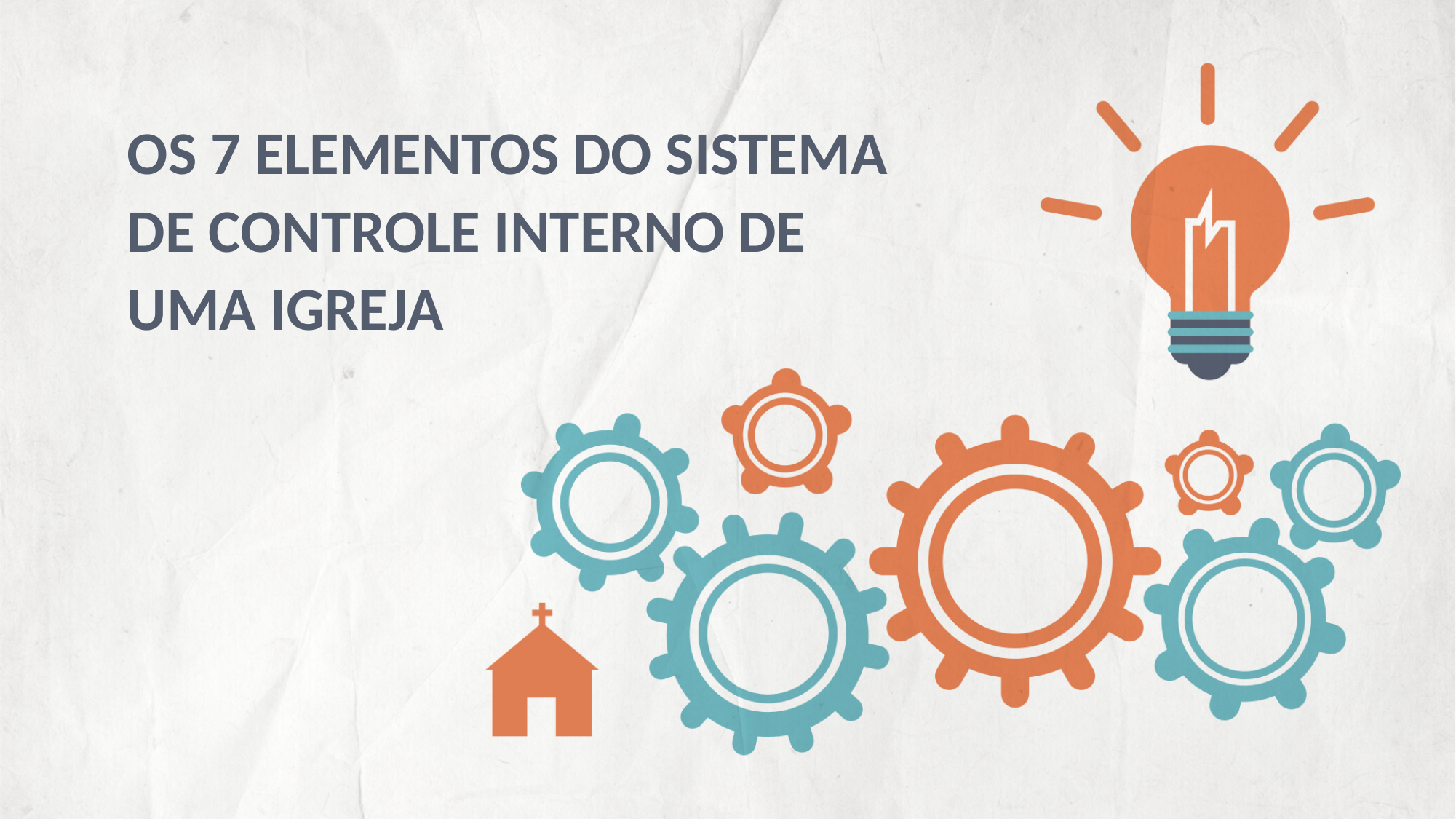

OS 7 ELEMENTOS DO SISTEMA DE CONTROLE INTERNO DE UMA IGREJA